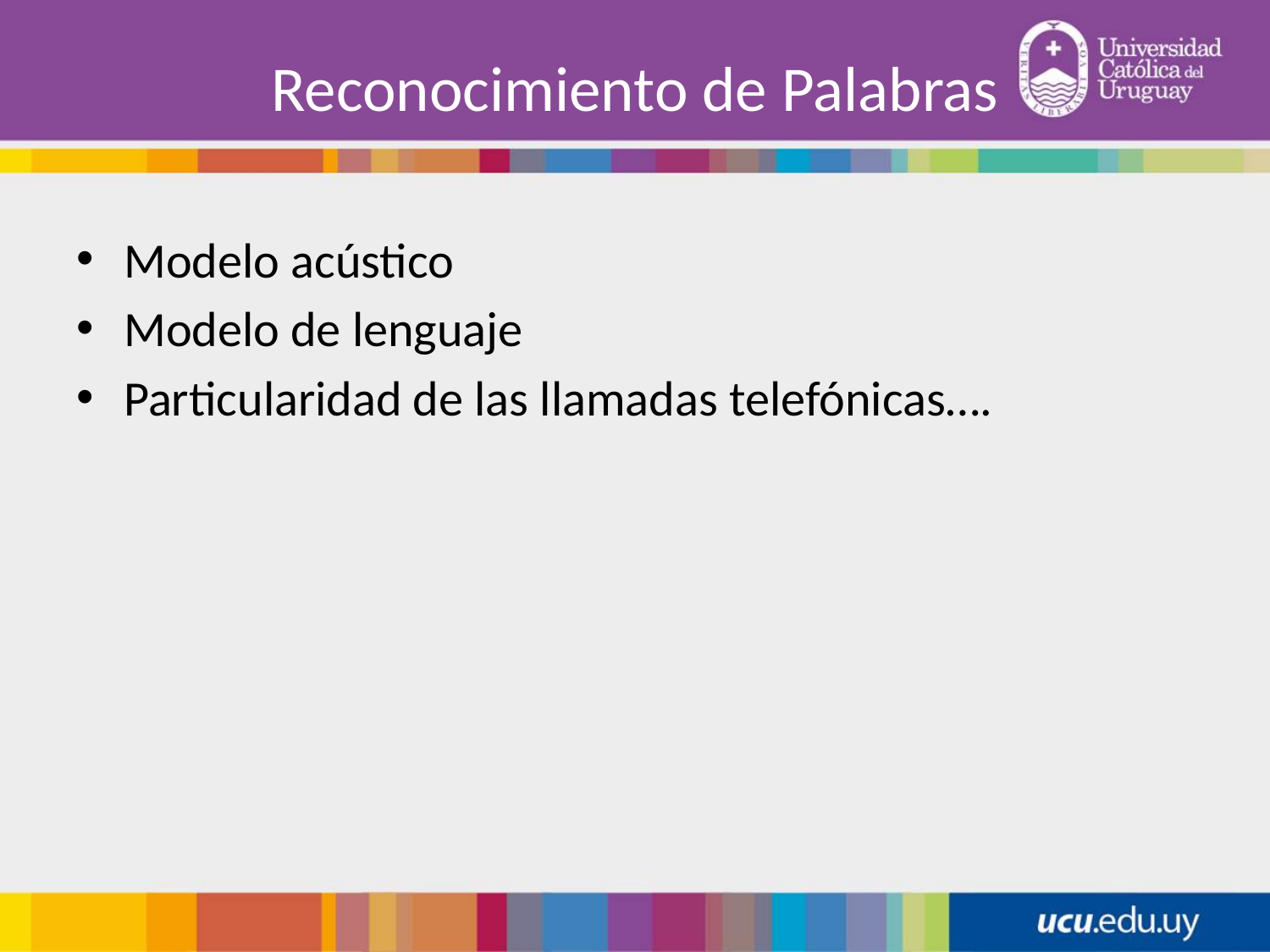

# Reconocimiento de Palabras
Modelo acústico
Modelo de lenguaje
Particularidad de las llamadas telefónicas….